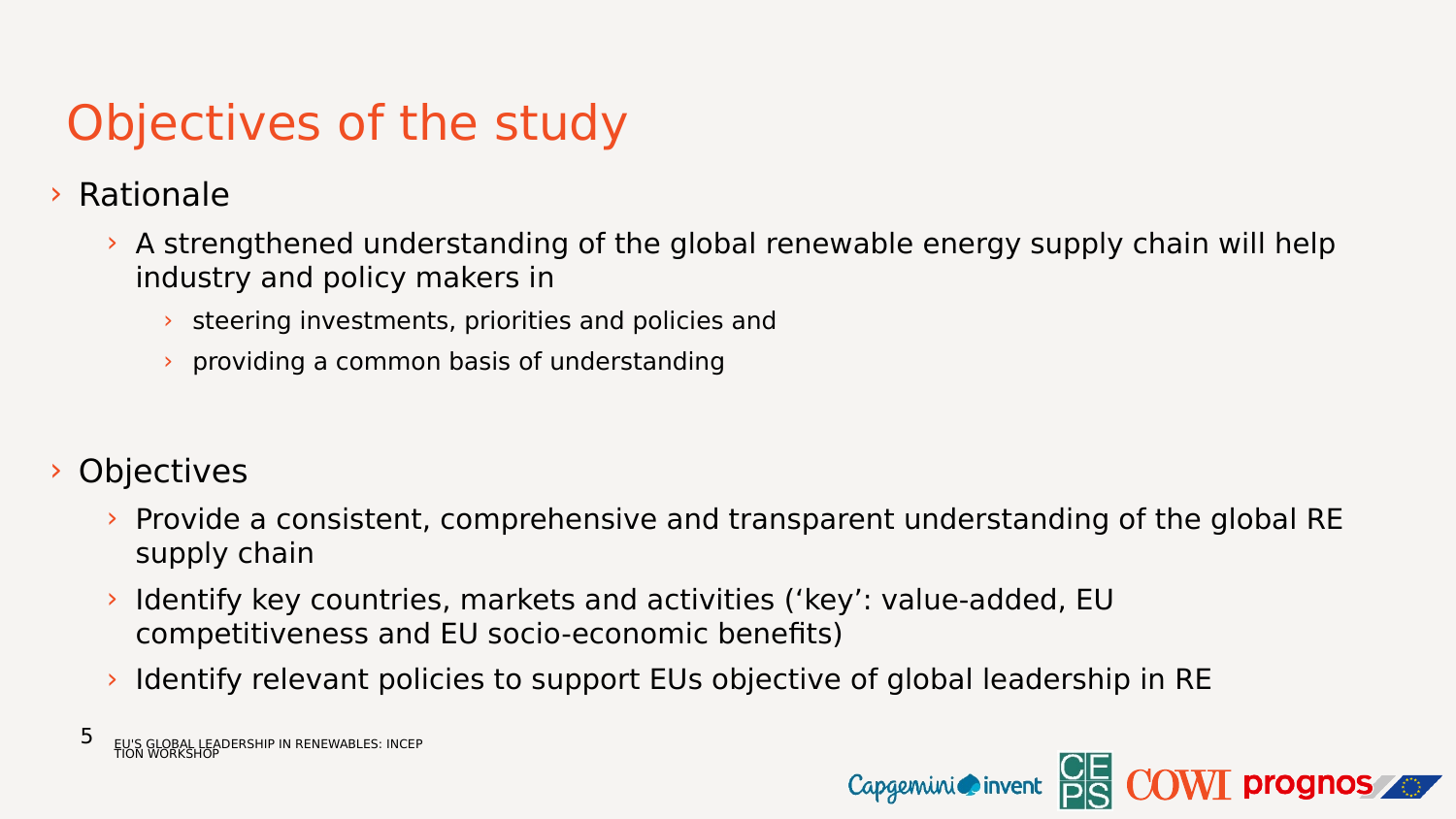

# Objectives of the study
Rationale
A strengthened understanding of the global renewable energy supply chain will help industry and policy makers in
steering investments, priorities and policies and
providing a common basis of understanding

Objectives
Provide a consistent, comprehensive and transparent understanding of the global RE supply chain
Identify key countries, markets and activities (‘key’: value-added, EU competitiveness and EU socio-economic benefits)
Identify relevant policies to support EUs objective of global leadership in RE

5
EU's global leadership in renewables: Inception workshop